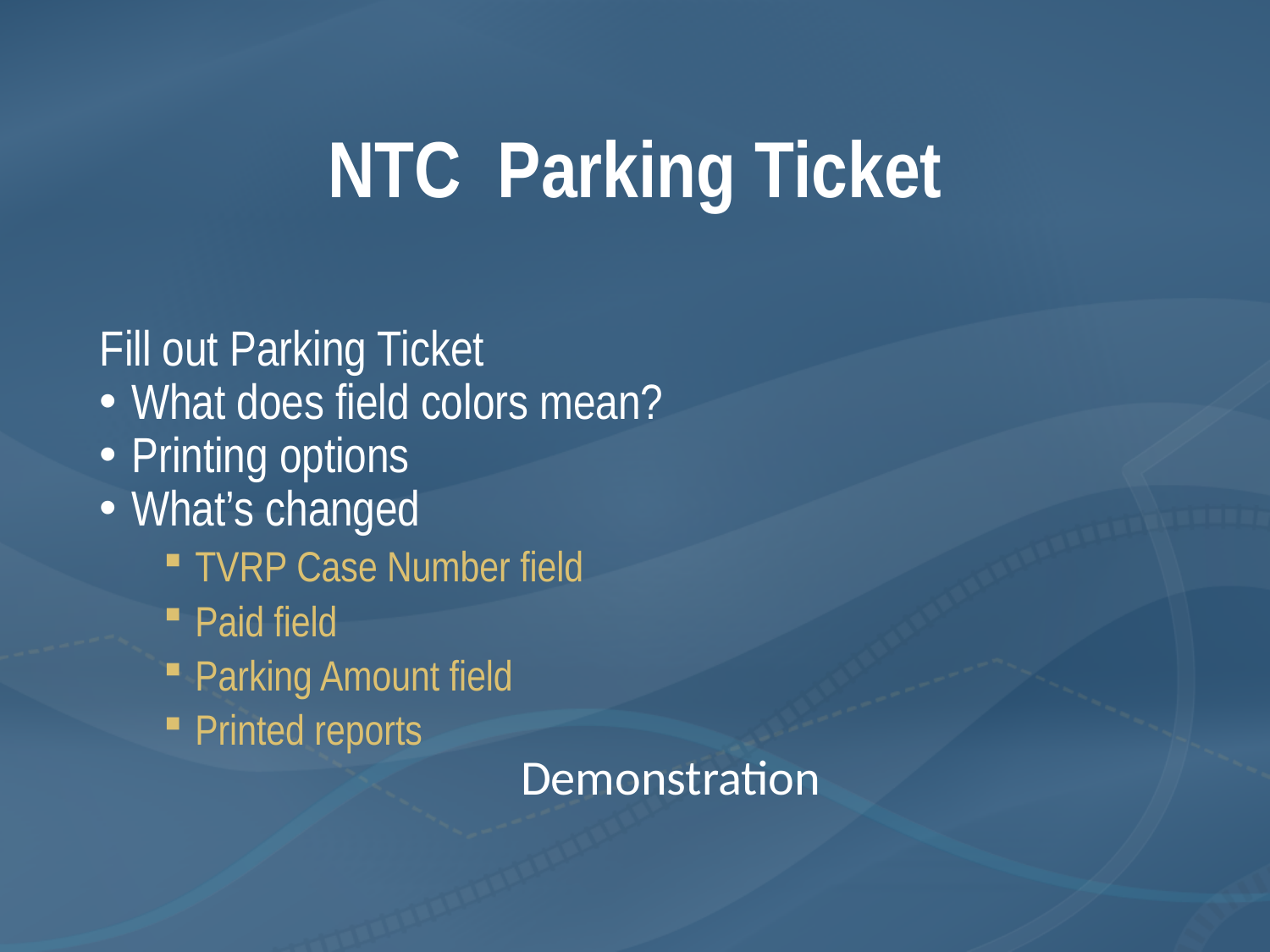

# NTC  Parking Ticket
Fill out Parking Ticket
What does field colors mean?
Printing options
What’s changed
TVRP Case Number field
Paid field
Parking Amount field
Printed reports

Demonstration